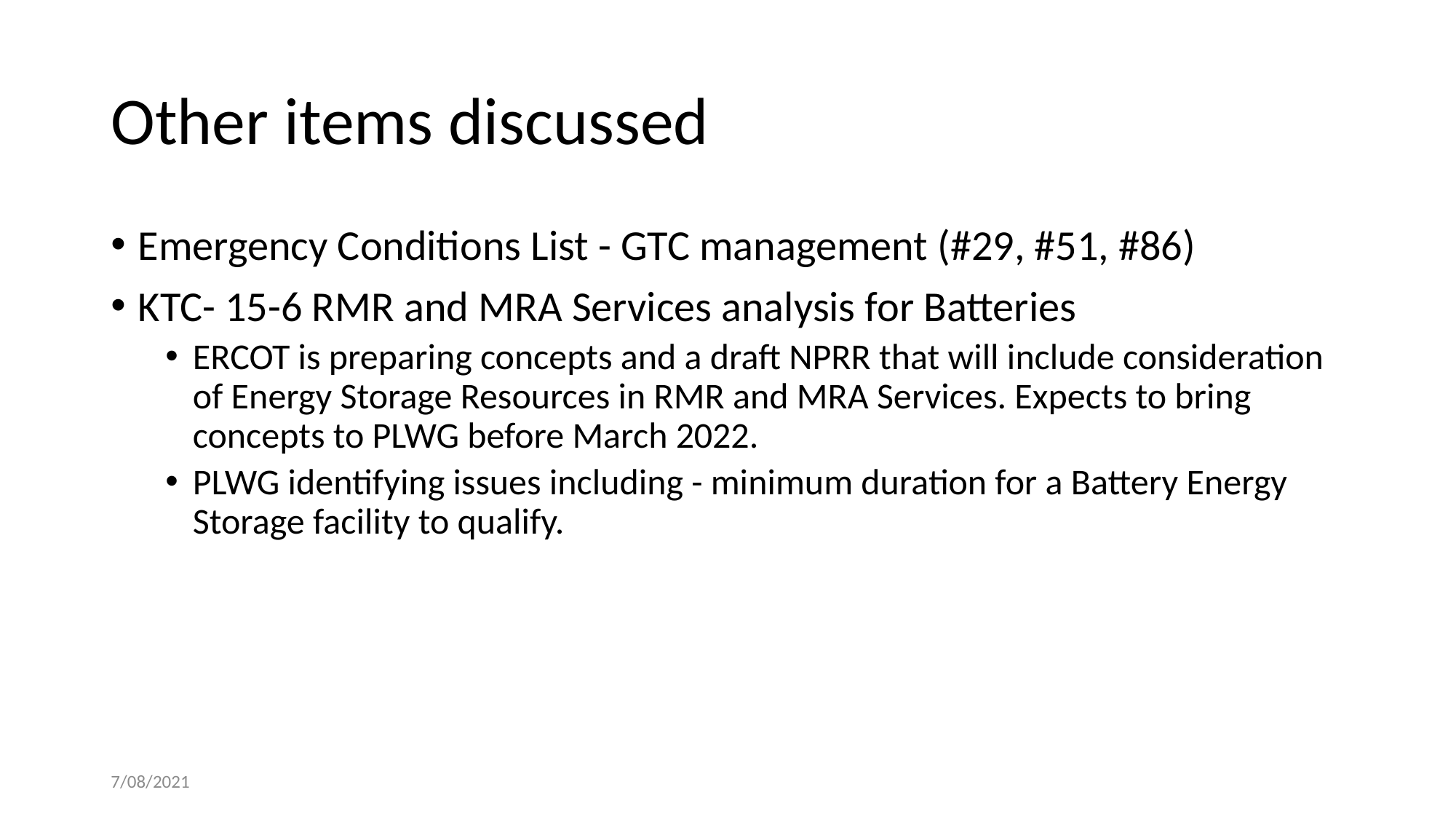

# Other items discussed
Emergency Conditions List - GTC management (#29, #51, #86)
KTC- 15-6 RMR and MRA Services analysis for Batteries
ERCOT is preparing concepts and a draft NPRR that will include consideration of Energy Storage Resources in RMR and MRA Services. Expects to bring concepts to PLWG before March 2022.
PLWG identifying issues including - minimum duration for a Battery Energy Storage facility to qualify.

7/08/2021